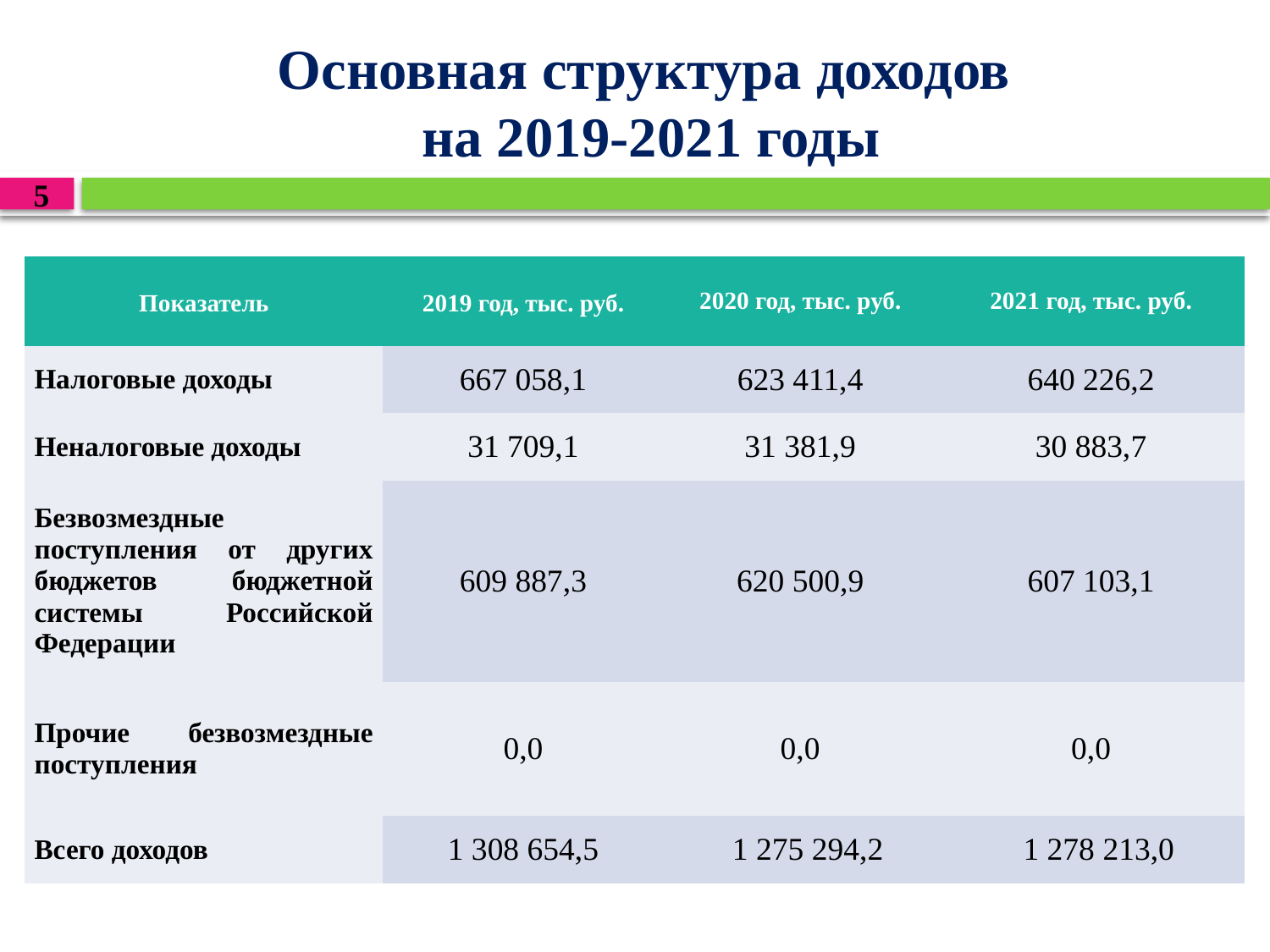

# Основная структура доходов на 2019-2021 годы
5
| Показатель | 2019 год, тыс. руб. | 2020 год, тыс. руб. | 2021 год, тыс. руб. |
| --- | --- | --- | --- |
| Налоговые доходы | 667 058,1 | 623 411,4 | 640 226,2 |
| Неналоговые доходы | 31 709,1 | 31 381,9 | 30 883,7 |
| Безвозмездные поступления от других бюджетов бюджетной системы Российской Федерации | 609 887,3 | 620 500,9 | 607 103,1 |
| Прочие безвозмездные поступления | 0,0 | 0,0 | 0,0 |
| Всего доходов | 1 308 654,5 | 1 275 294,2 | 1 278 213,0 |